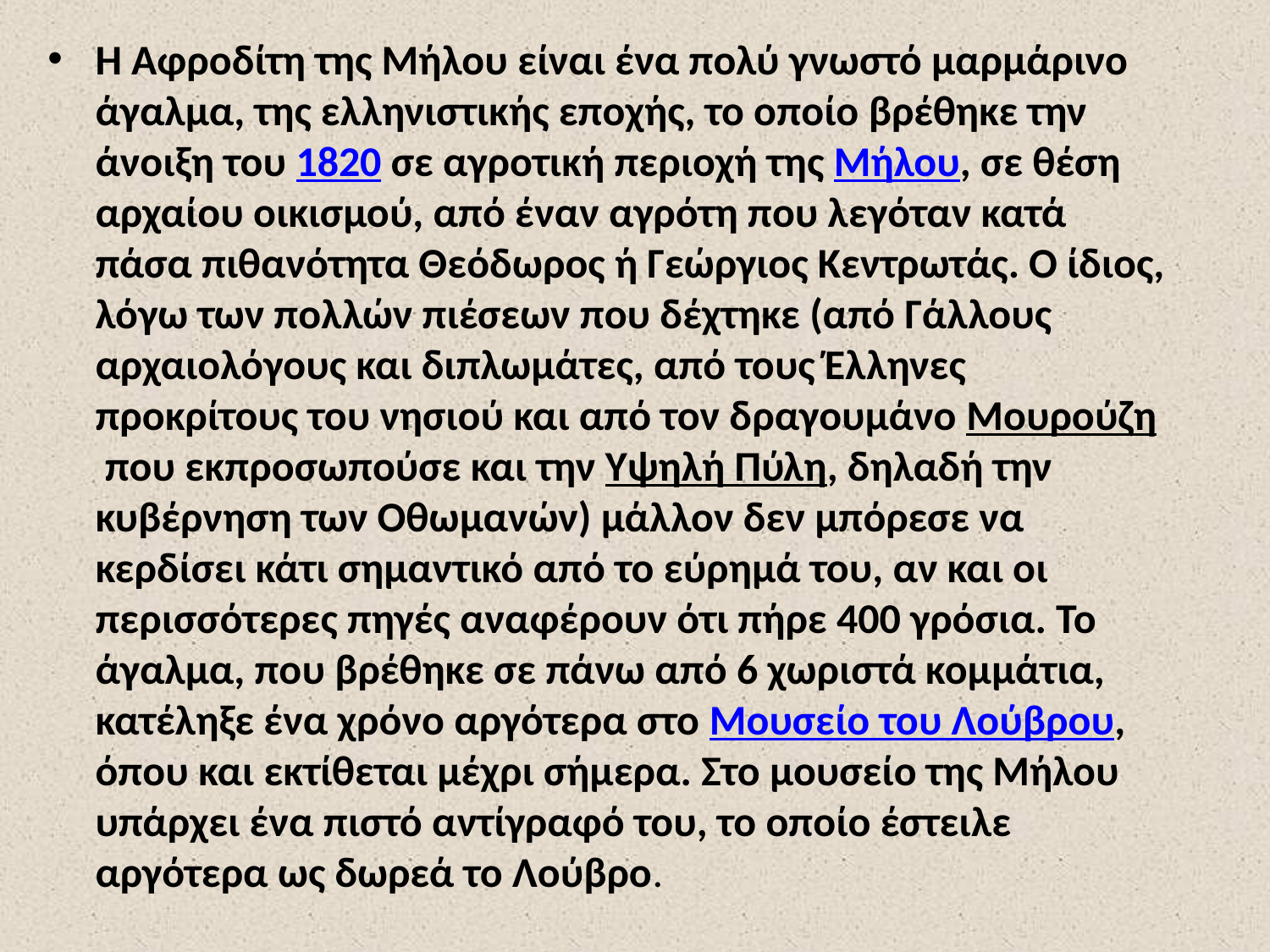

Η Αφροδίτη της Μήλου είναι ένα πολύ γνωστό μαρμάρινο άγαλμα, της ελληνιστικής εποχής, το οποίο βρέθηκε την άνοιξη του 1820 σε αγροτική περιοχή της Μήλου, σε θέση αρχαίου οικισμού, από έναν αγρότη που λεγόταν κατά πάσα πιθανότητα Θεόδωρος ή Γεώργιος Κεντρωτάς. Ο ίδιος, λόγω των πολλών πιέσεων που δέχτηκε (από Γάλλους αρχαιολόγους και διπλωμάτες, από τους Έλληνες προκρίτους του νησιού και από τον δραγουμάνο Μουρούζη που εκπροσωπούσε και την Υψηλή Πύλη, δηλαδή την κυβέρνηση των Οθωμανών) μάλλον δεν μπόρεσε να κερδίσει κάτι σημαντικό από το εύρημά του, αν και οι περισσότερες πηγές αναφέρουν ότι πήρε 400 γρόσια. Το άγαλμα, που βρέθηκε σε πάνω από 6 χωριστά κομμάτια, κατέληξε ένα χρόνο αργότερα στο Μουσείο του Λούβρου, όπου και εκτίθεται μέχρι σήμερα. Στο μουσείο της Μήλου υπάρχει ένα πιστό αντίγραφό του, το οποίο έστειλε αργότερα ως δωρεά το Λούβρο.